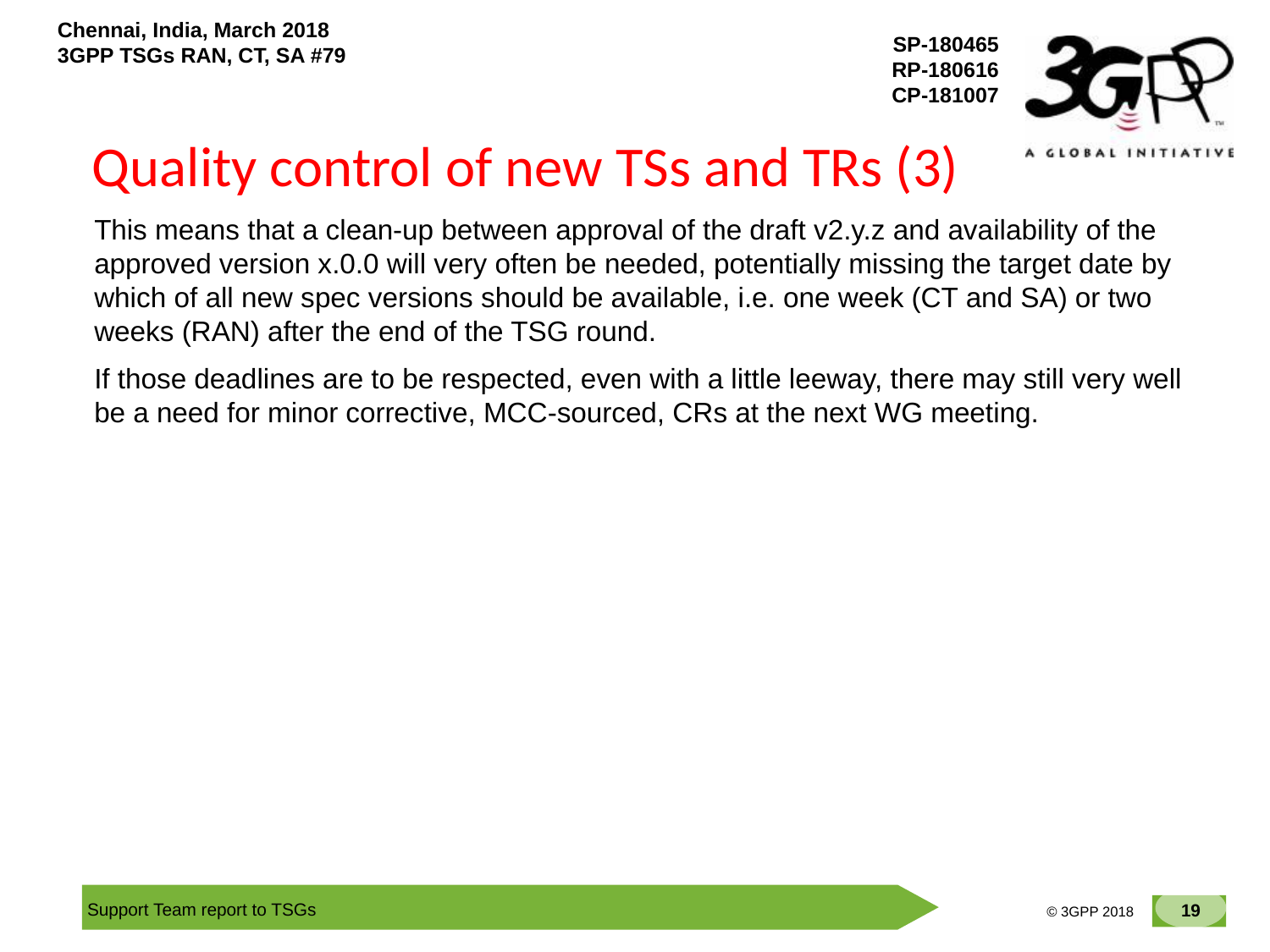

# Quality control of new TSs and TRs (3)
This means that a clean-up between approval of the draft v2.y.z and availability of the approved version x.0.0 will very often be needed, potentially missing the target date by which of all new spec versions should be available, i.e. one week (CT and SA) or two weeks (RAN) after the end of the TSG round.
If those deadlines are to be respected, even with a little leeway, there may still very well be a need for minor corrective, MCC-sourced, CRs at the next WG meeting.